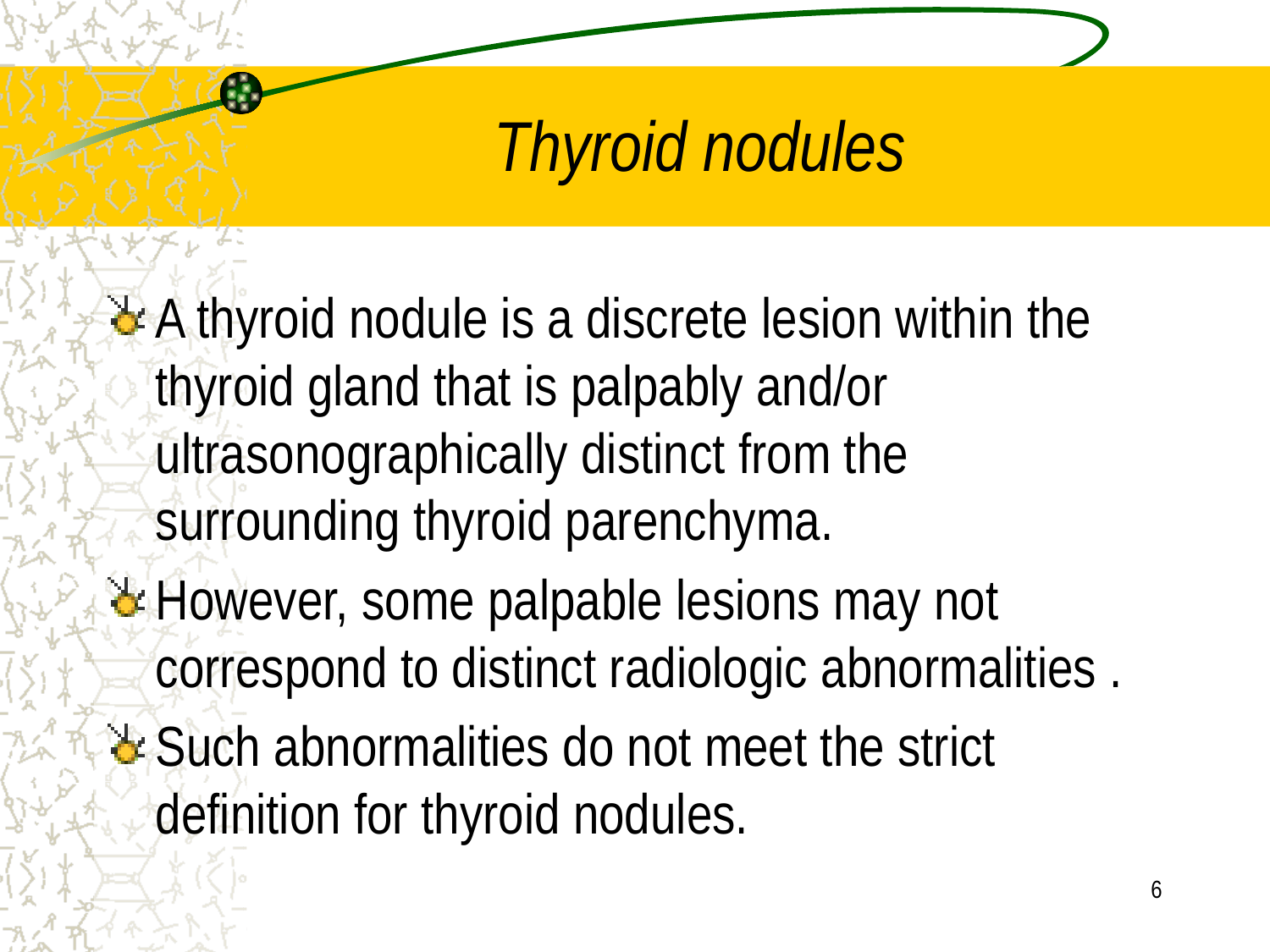

# Thyroid nodules
A thyroid nodule is a discrete lesion within the thyroid gland that is palpably and/or ultrasonographically distinct from the surrounding thyroid parenchyma.
However, some palpable lesions may not correspond to distinct radiologic abnormalities .
Such abnormalities do not meet the strict definition for thyroid nodules.

6